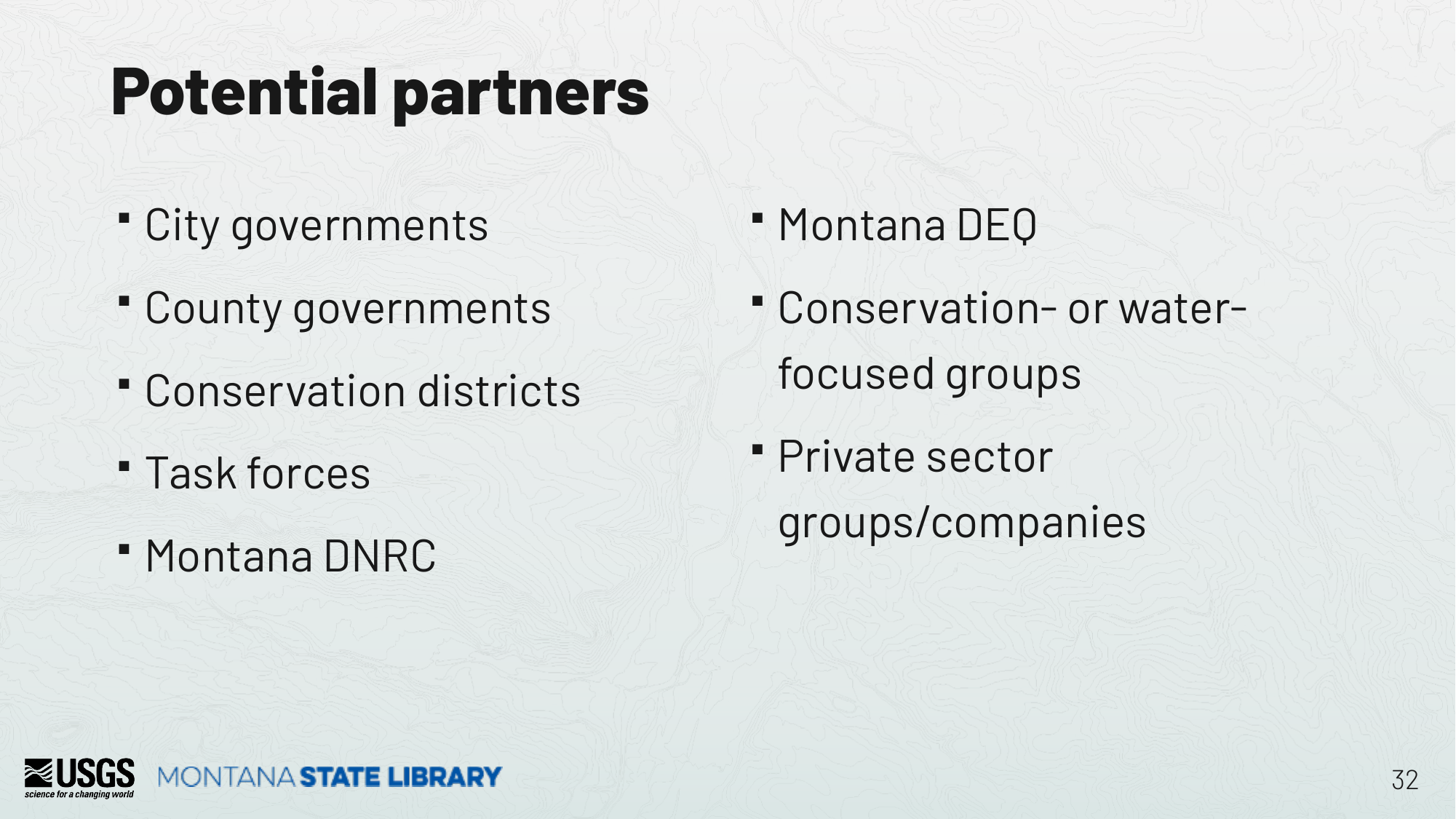

# Potential partners
City governments
County governments
Conservation districts
Task forces
Montana DNRC
Montana DEQ
Conservation- or water-focused groups
Private sector groups/companies